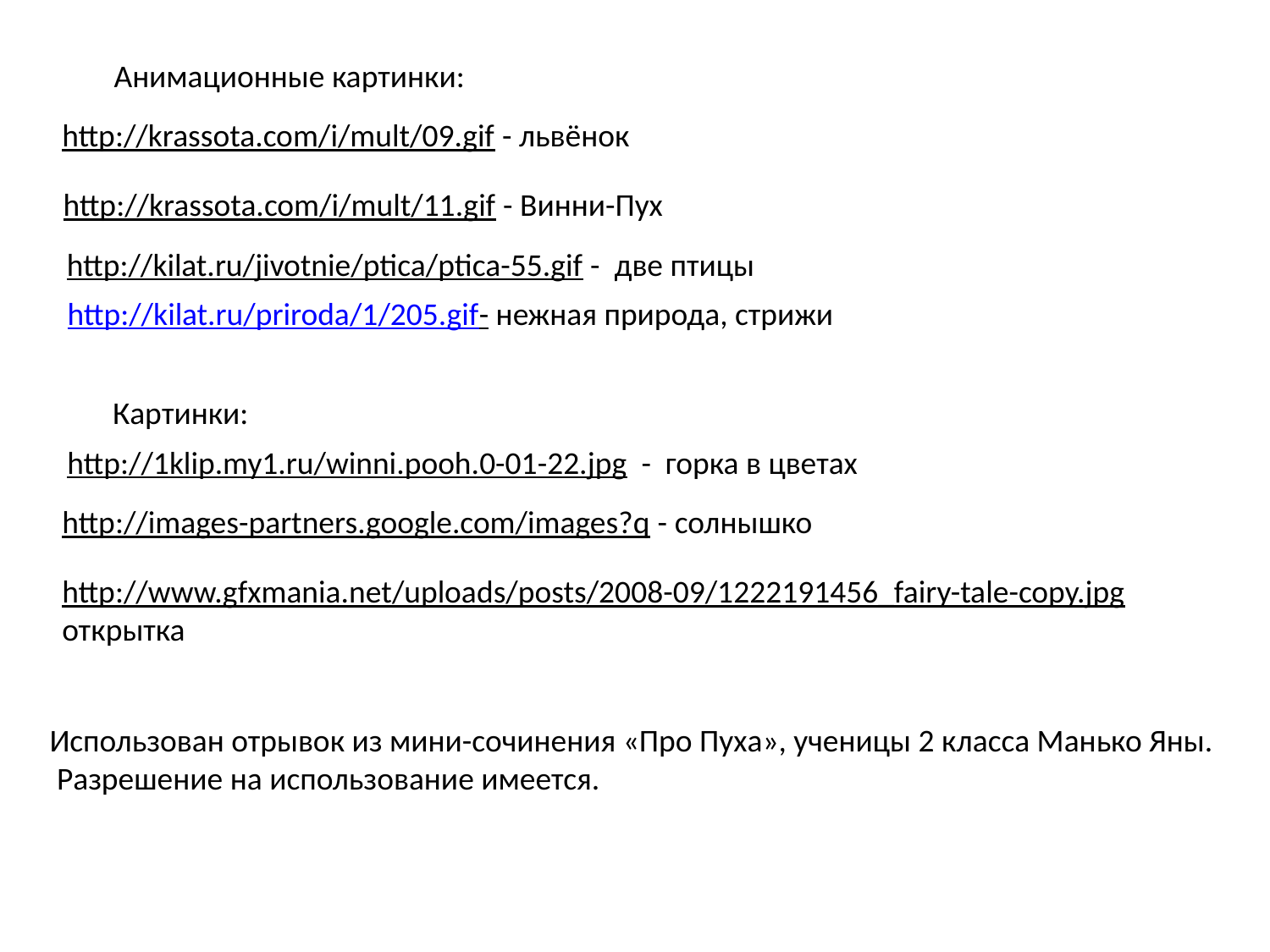

Анимационные картинки:
http://krassota.com/i/mult/09.gif - львёнок

http://krassota.com/i/mult/11.gif - Винни-Пух

http://kilat.ru/jivotnie/ptica/ptica-55.gif -  две птицы

http://kilat.ru/priroda/1/205.gif- нежная природа, стрижи

Картинки:
http://1klip.my1.ru/winni.pooh.0-01-22.jpg  -  горка в цветах

http://images-partners.google.com/images?q - солнышко

http://www.gfxmania.net/uploads/posts/2008-09/1222191456_fairy-tale-copy.jpg открытка

Использован отрывок из мини-сочинения «Про Пуха», ученицы 2 класса Манько Яны.
 Разрешение на использование имеется.